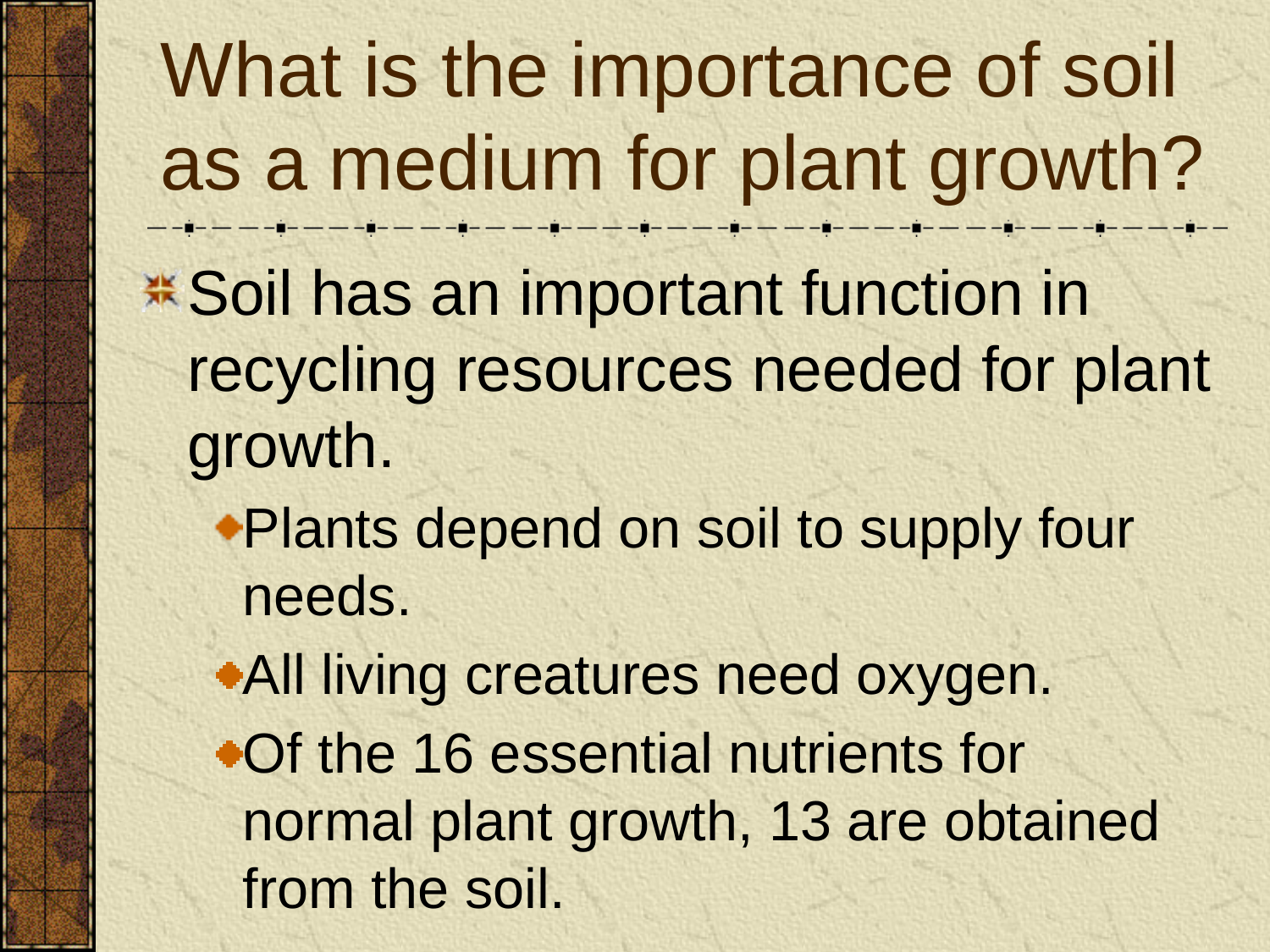

# What is the importance of soil as a medium for plant growth?
Soil has an important function in recycling resources needed for plant growth.
Plants depend on soil to supply four needs.
All living creatures need oxygen.
Of the 16 essential nutrients for normal plant growth, 13 are obtained from the soil.